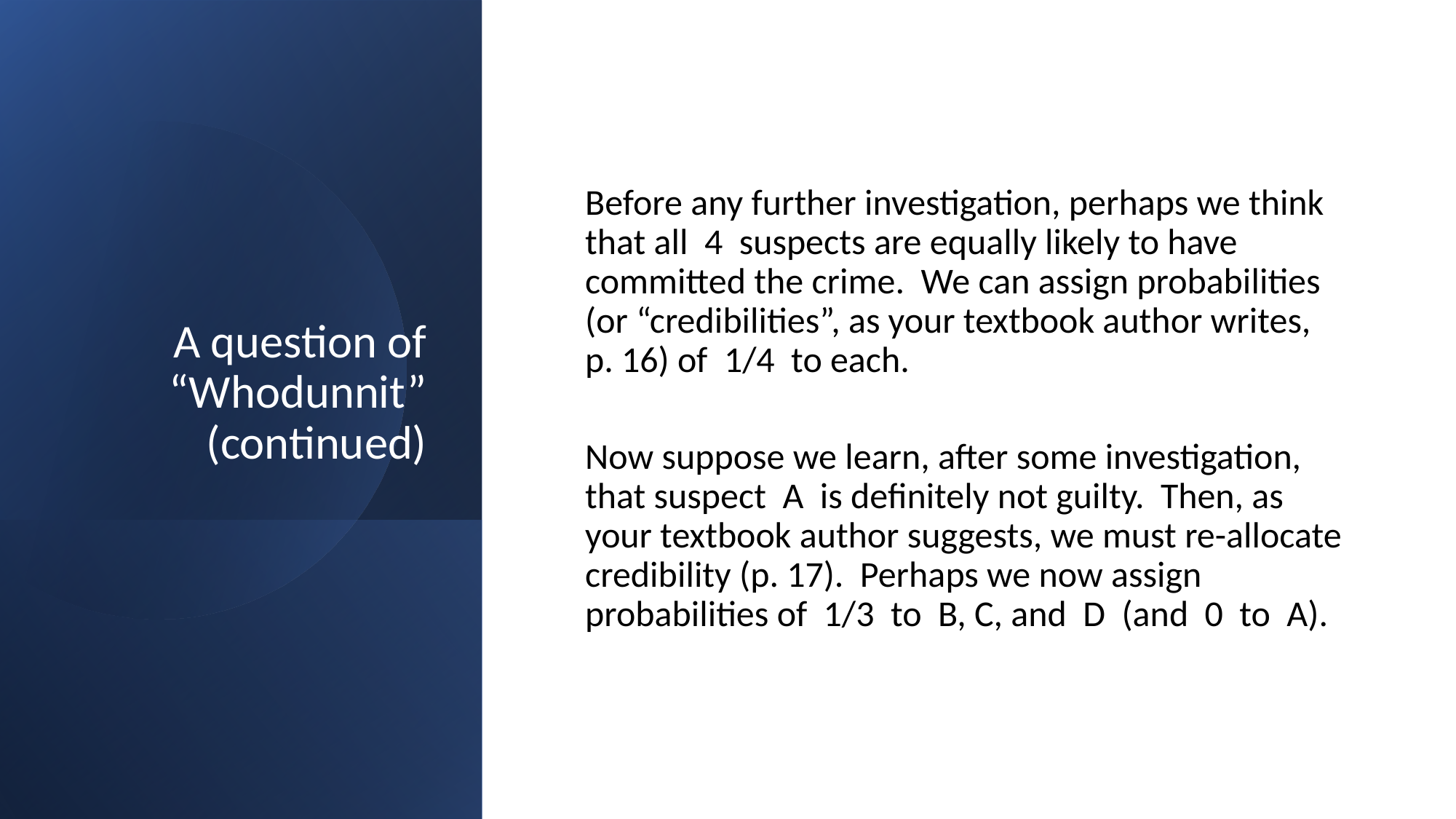

# A question of “Whodunnit” (continued)
Before any further investigation, perhaps we think that all  4  suspects are equally likely to have committed the crime.  We can assign probabilities (or “credibilities”, as your textbook author writes, p. 16) of  1/4  to each.

Now suppose we learn, after some investigation, that suspect  A  is definitely not guilty.  Then, as your textbook author suggests, we must re-allocate credibility (p. 17).  Perhaps we now assign probabilities of  1/3  to  B, C, and  D  (and  0  to  A).